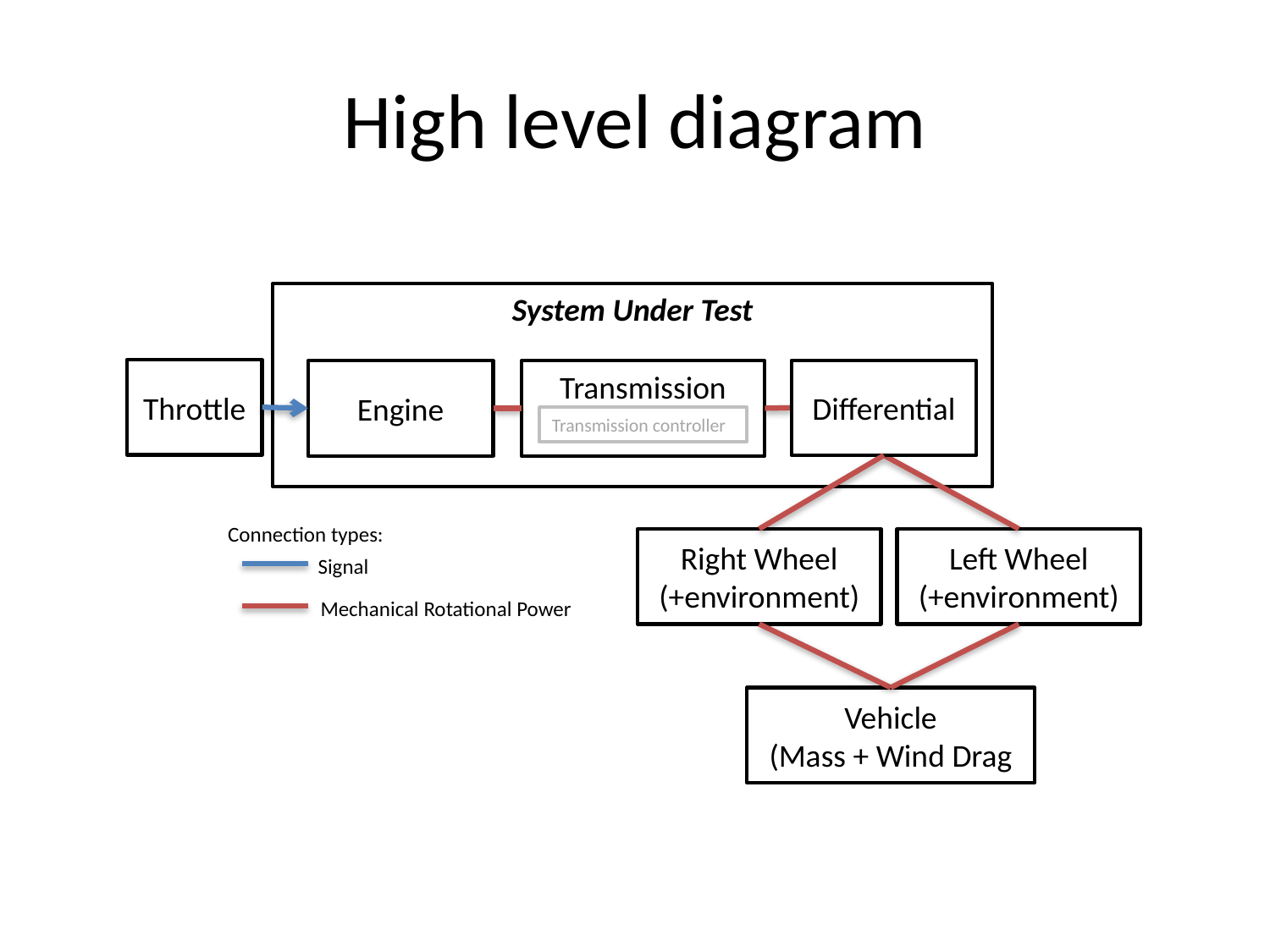

# High level diagram
System Under Test
Throttle
Differential
Engine
Transmission
Transmission controller
Connection types:
Signal
Mechanical Rotational Power
Right Wheel
(+environment)
Left Wheel
(+environment)
Vehicle
(Mass + Wind Drag